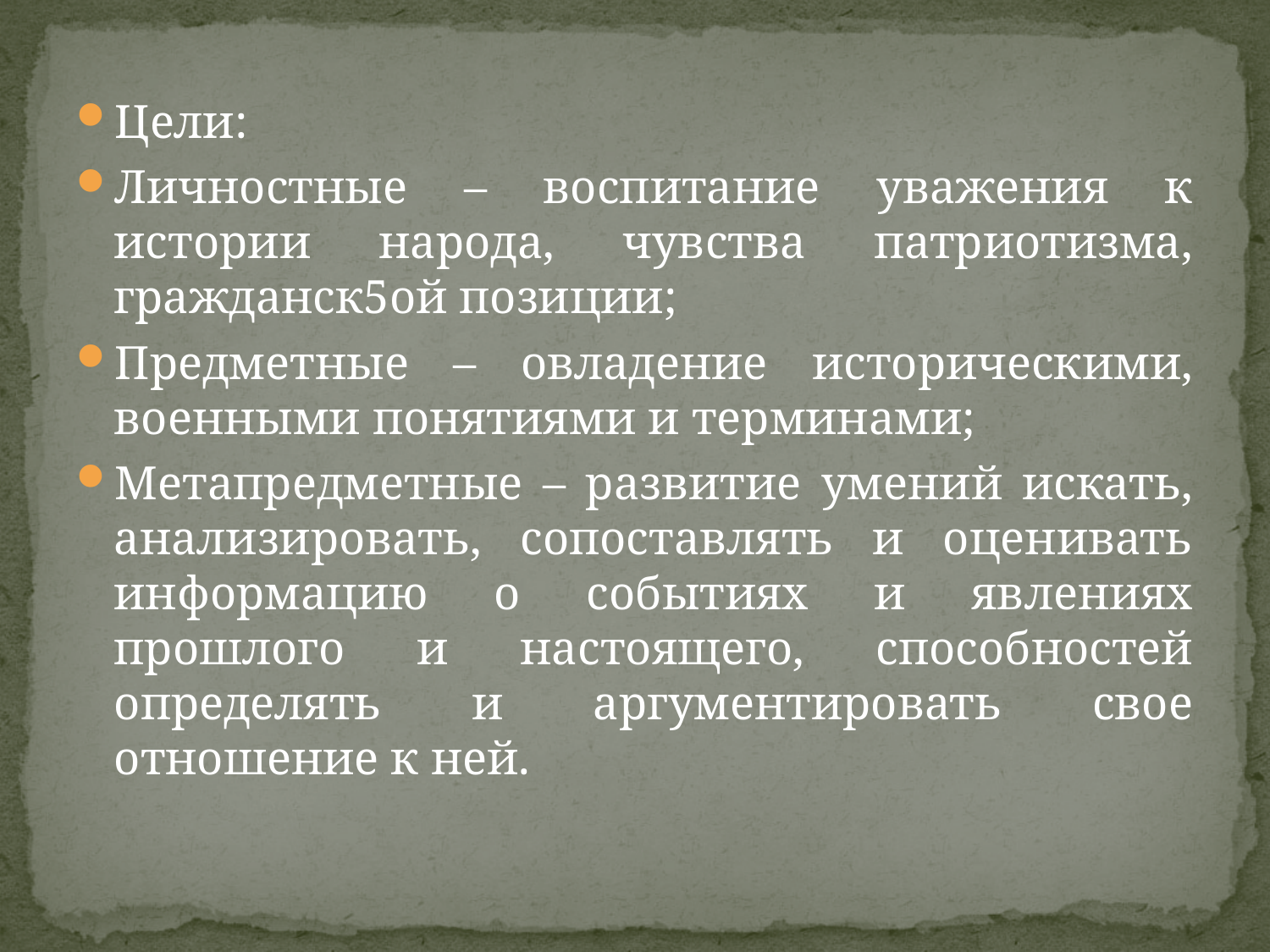

Цели:
Личностные – воспитание уважения к истории народа, чувства патриотизма, гражданск5ой позиции;
Предметные – овладение историческими, военными понятиями и терминами;
Метапредметные – развитие умений искать, анализировать, сопоставлять и оценивать информацию о событиях и явлениях прошлого и настоящего, способностей определять и аргументировать свое отношение к ней.